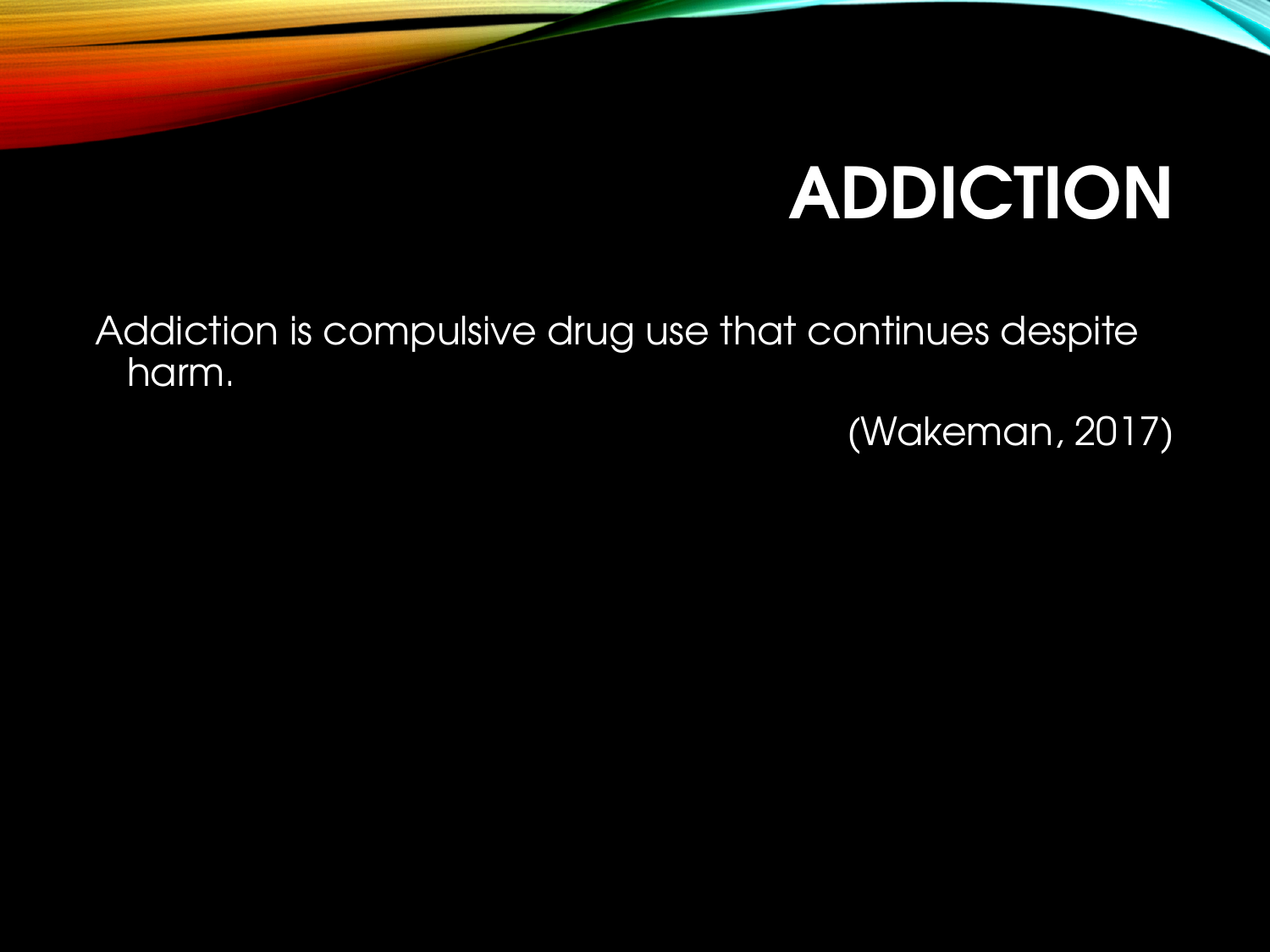

# Addiction
Addiction is compulsive drug use that continues despite harm.
(Wakeman, 2017)